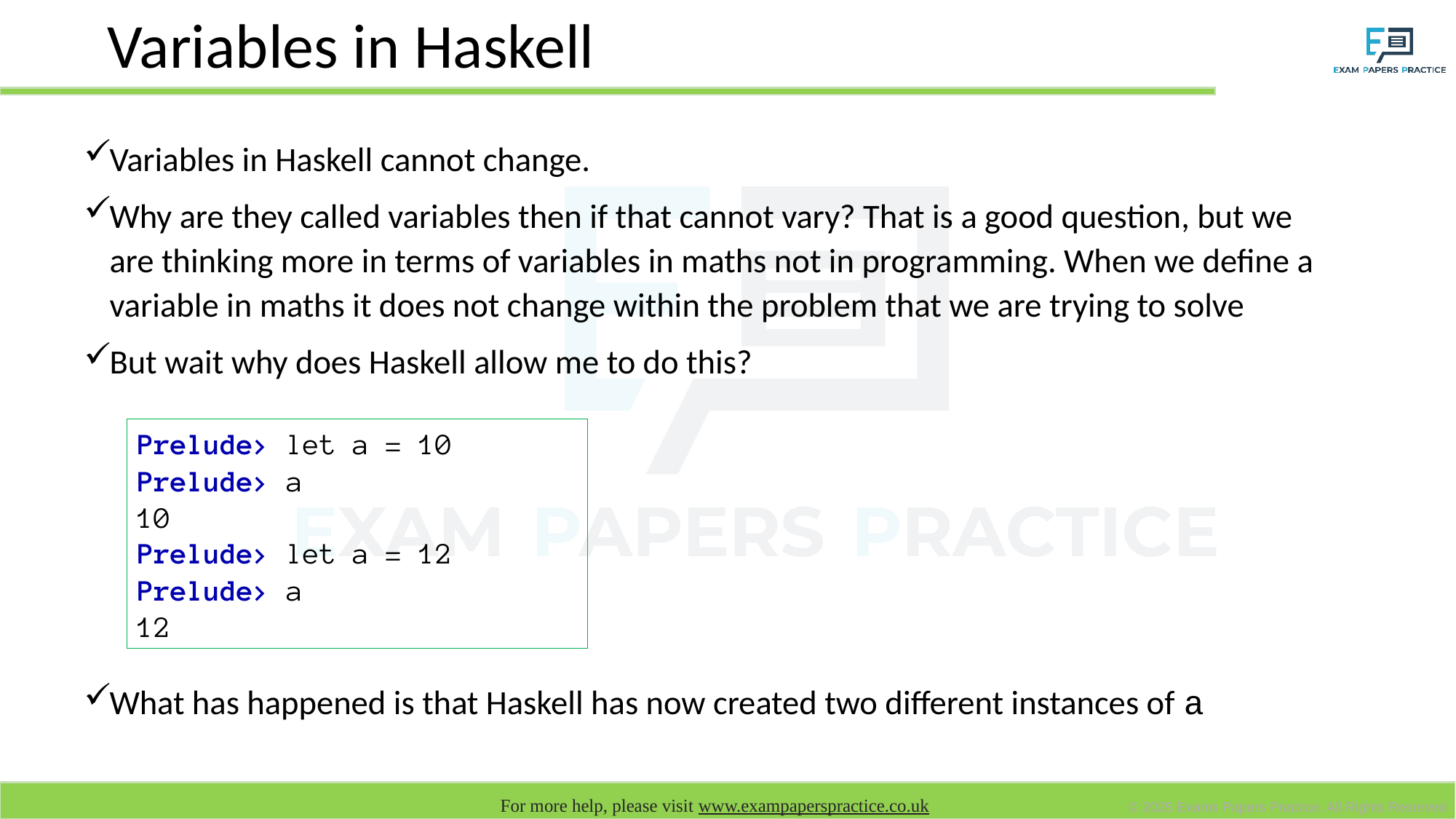

# Variables in Haskell
Variables in Haskell cannot change.
Why are they called variables then if that cannot vary? That is a good question, but we are thinking more in terms of variables in maths not in programming. When we define a variable in maths it does not change within the problem that we are trying to solve
But wait why does Haskell allow me to do this?

What has happened is that Haskell has now created two different instances of a

Prelude> let a = 10
Prelude> a
10
Prelude> let a = 12
Prelude> a
12